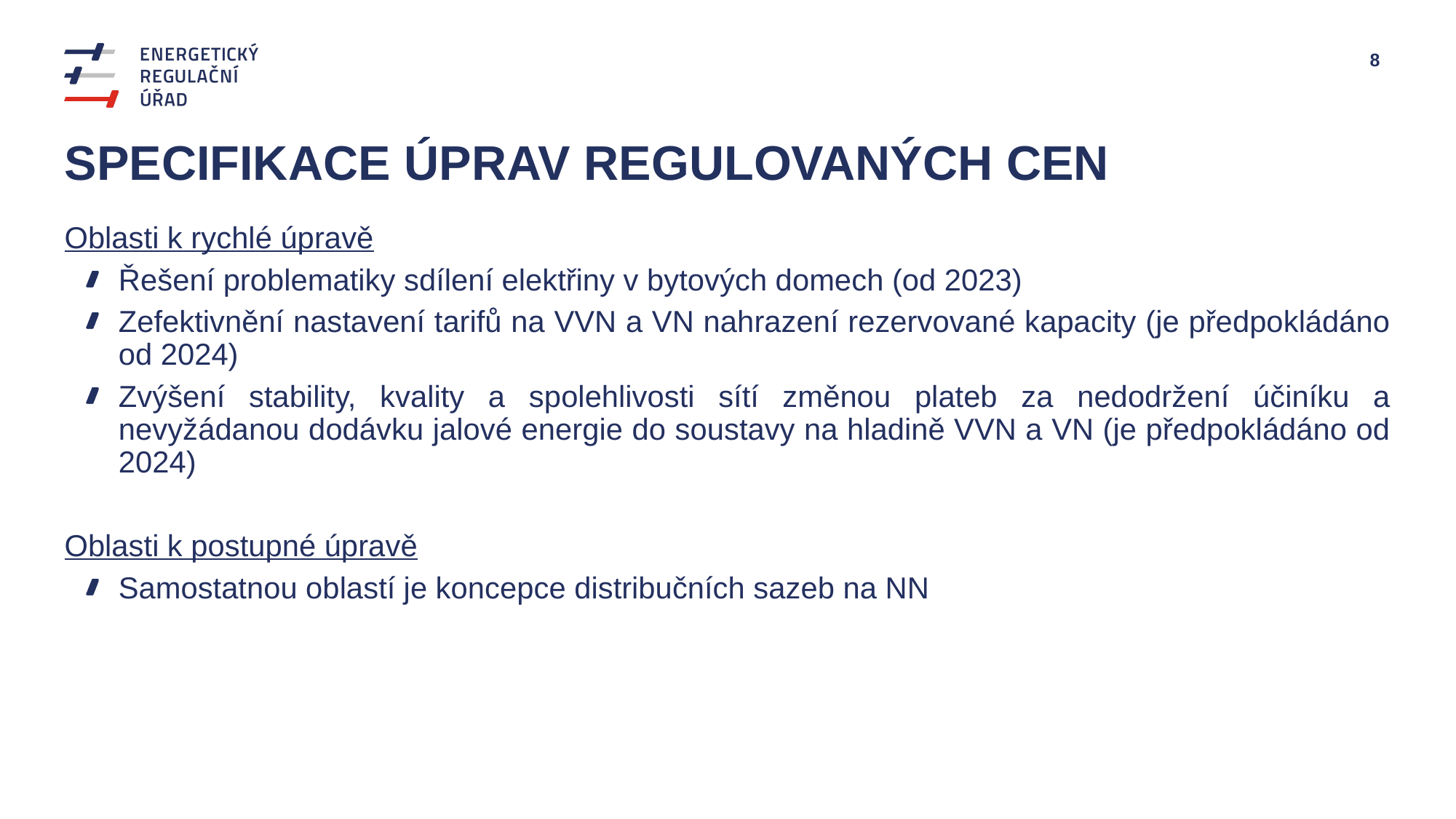

# Specifikace úprav regulovaných cen
Oblasti k rychlé úpravě
Řešení problematiky sdílení elektřiny v bytových domech (od 2023)
Zefektivnění nastavení tarifů na VVN a VN nahrazení rezervované kapacity (je předpokládáno od 2024)
Zvýšení stability, kvality a spolehlivosti sítí změnou plateb za nedodržení účiníku a nevyžádanou dodávku jalové energie do soustavy na hladině VVN a VN (je předpokládáno od 2024)

Oblasti k postupné úpravě
Samostatnou oblastí je koncepce distribučních sazeb na NN